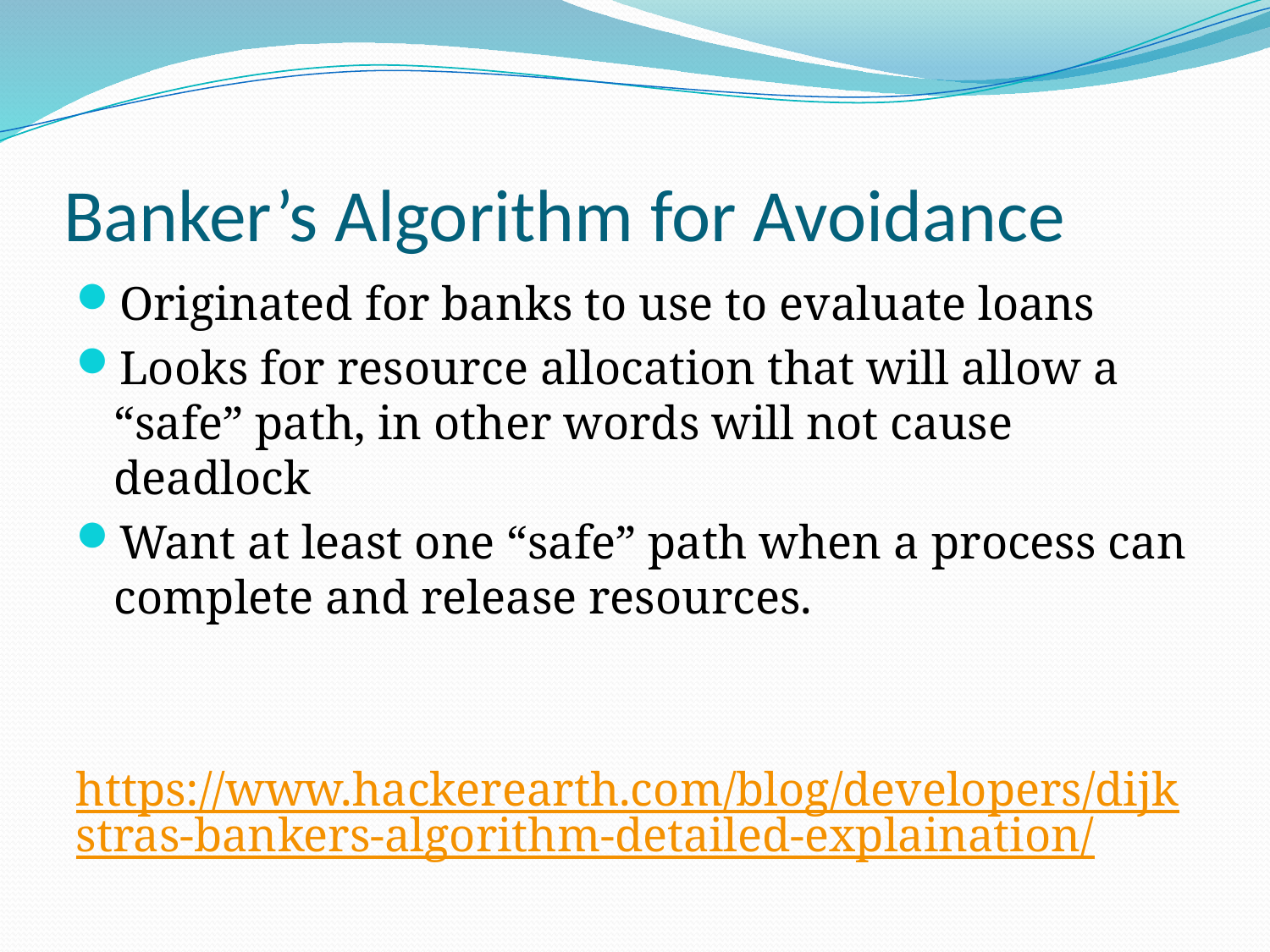

# Banker’s Algorithm for Avoidance
Originated for banks to use to evaluate loans
Looks for resource allocation that will allow a “safe” path, in other words will not cause deadlock
Want at least one “safe” path when a process can complete and release resources.

https://www.hackerearth.com/blog/developers/dijkstras-bankers-algorithm-detailed-explaination/